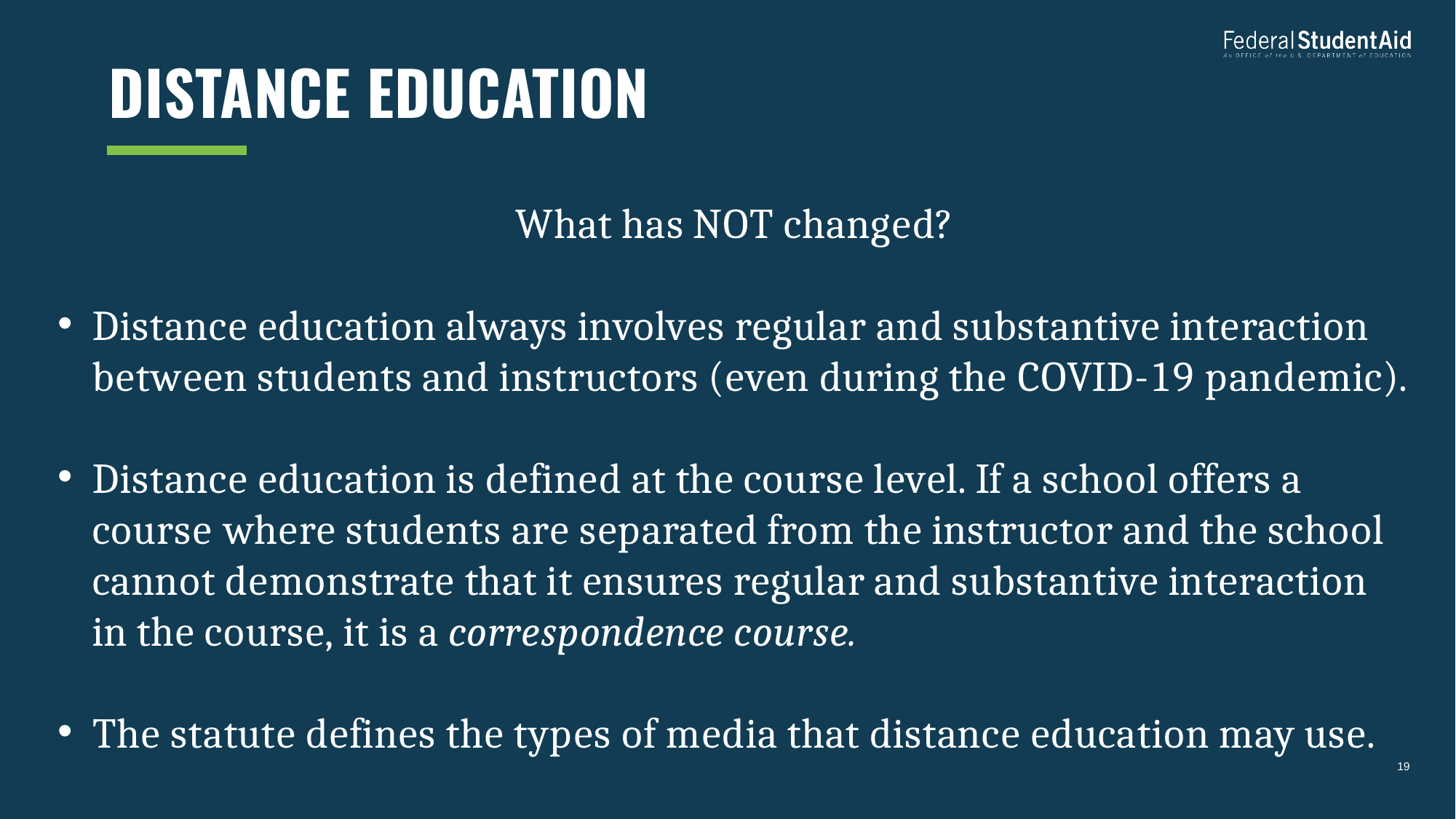

# Distance education
What has NOT changed?

Distance education always involves regular and substantive interaction between students and instructors (even during the COVID-19 pandemic).

Distance education is defined at the course level. If a school offers a course where students are separated from the instructor and the school cannot demonstrate that it ensures regular and substantive interaction in the course, it is a correspondence course.

The statute defines the types of media that distance education may use.

19